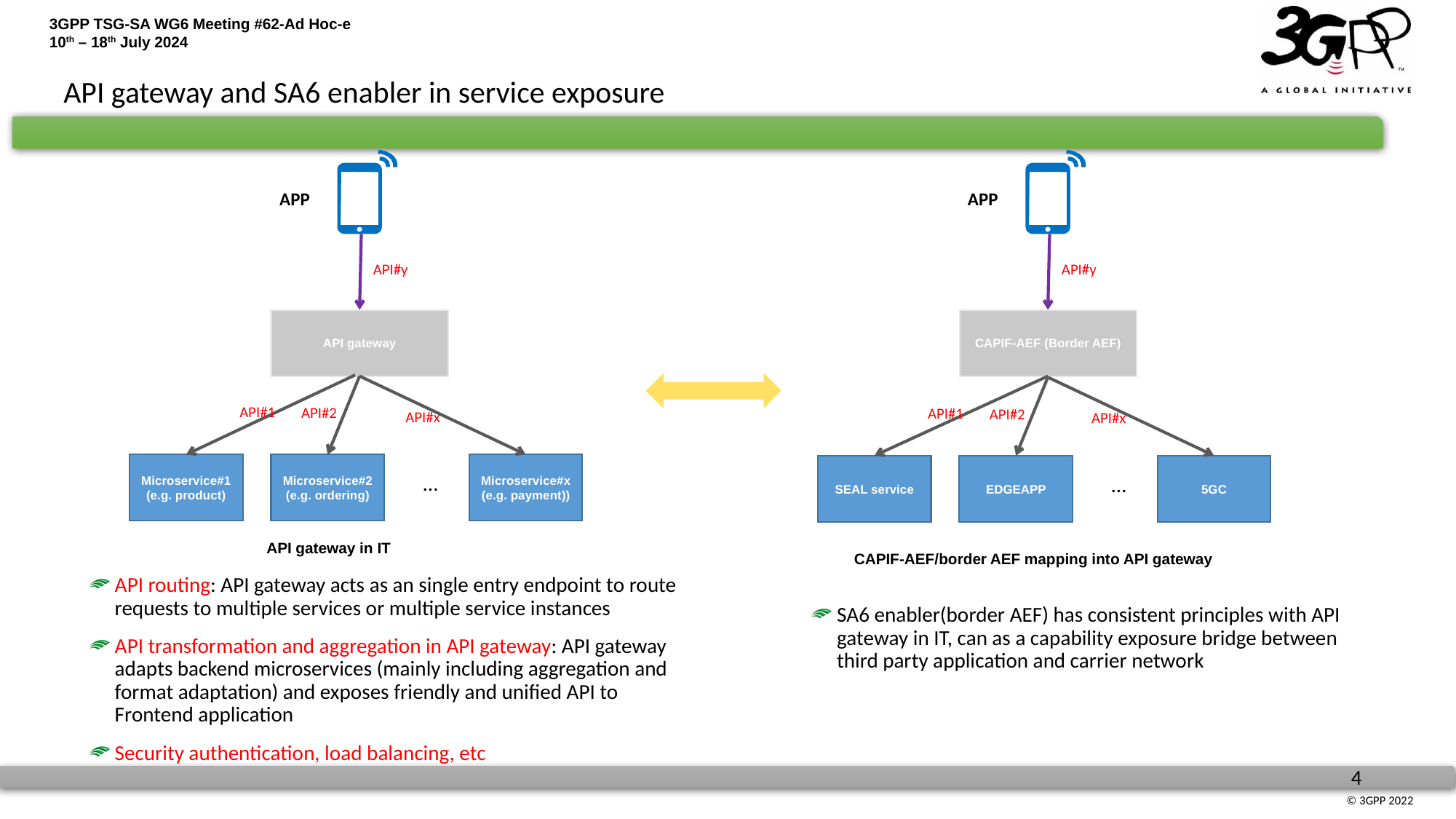

# API gateway and SA6 enabler in service exposure

APP
APP
API#y
API#y
API gateway
CAPIF-AEF (Border AEF)

API#1
API#2
API#1
API#2
API#x
API#x
Microservice#1
(e.g. product)
Microservice#2
(e.g. ordering)
Microservice#x
(e.g. payment))
SEAL service
EDGEAPP
5GC
…
…
API gateway in IT
CAPIF-AEF/border AEF mapping into API gateway
API routing: API gateway acts as an single entry endpoint to route requests to multiple services or multiple service instances
API transformation and aggregation in API gateway: API gateway adapts backend microservices (mainly including aggregation and format adaptation) and exposes friendly and unified API to Frontend application
Security authentication, load balancing, etc
SA6 enabler(border AEF) has consistent principles with API gateway in IT, can as a capability exposure bridge between third party application and carrier network